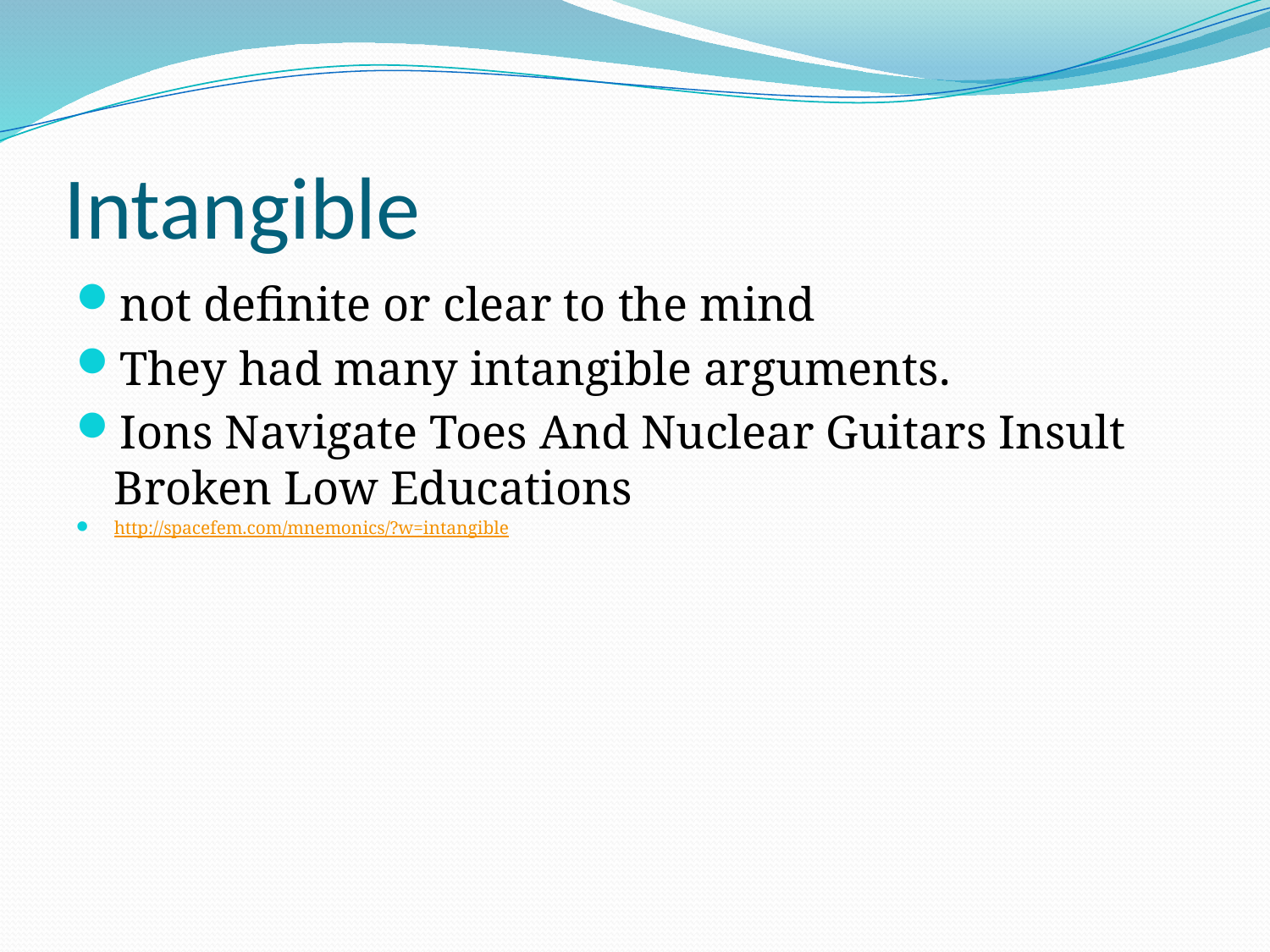

# Intangible
not definite or clear to the mind
They had many intangible arguments.
Ions Navigate Toes And Nuclear Guitars Insult Broken Low Educations
http://spacefem.com/mnemonics/?w=intangible